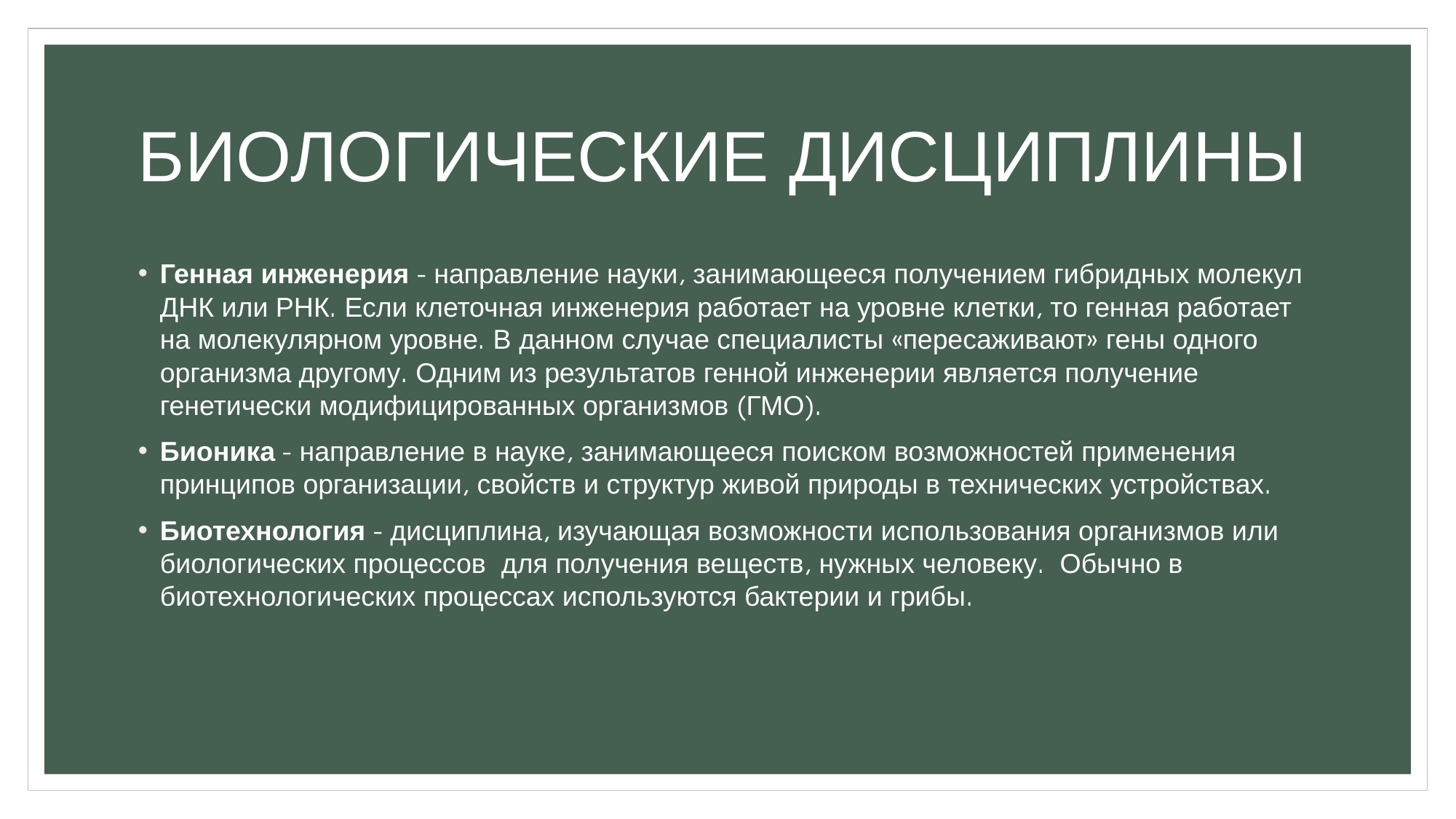

# БИОЛОГИЧЕСКИЕ ДИСЦИПЛИНЫ
Генная инженерия - направление науки, занимающееся получением гибридных молекул ДНК или РНК. Если клеточная инженерия работает на уровне клетки, то генная работает на молекулярном уровне. В данном случае специалисты «пересаживают» гены одного организма другому. Одним из результатов генной инженерии является получение генетически модифицированных организмов (ГМО).
Бионика - направление в науке, занимающееся поиском возможностей применения принципов организации, свойств и структур живой природы в технических устройствах.
Биотехнология - дисциплина, изучающая возможности использования организмов или биологических процессов  для получения веществ, нужных человеку.  Обычно в биотехнологических процессах используются бактерии и грибы.